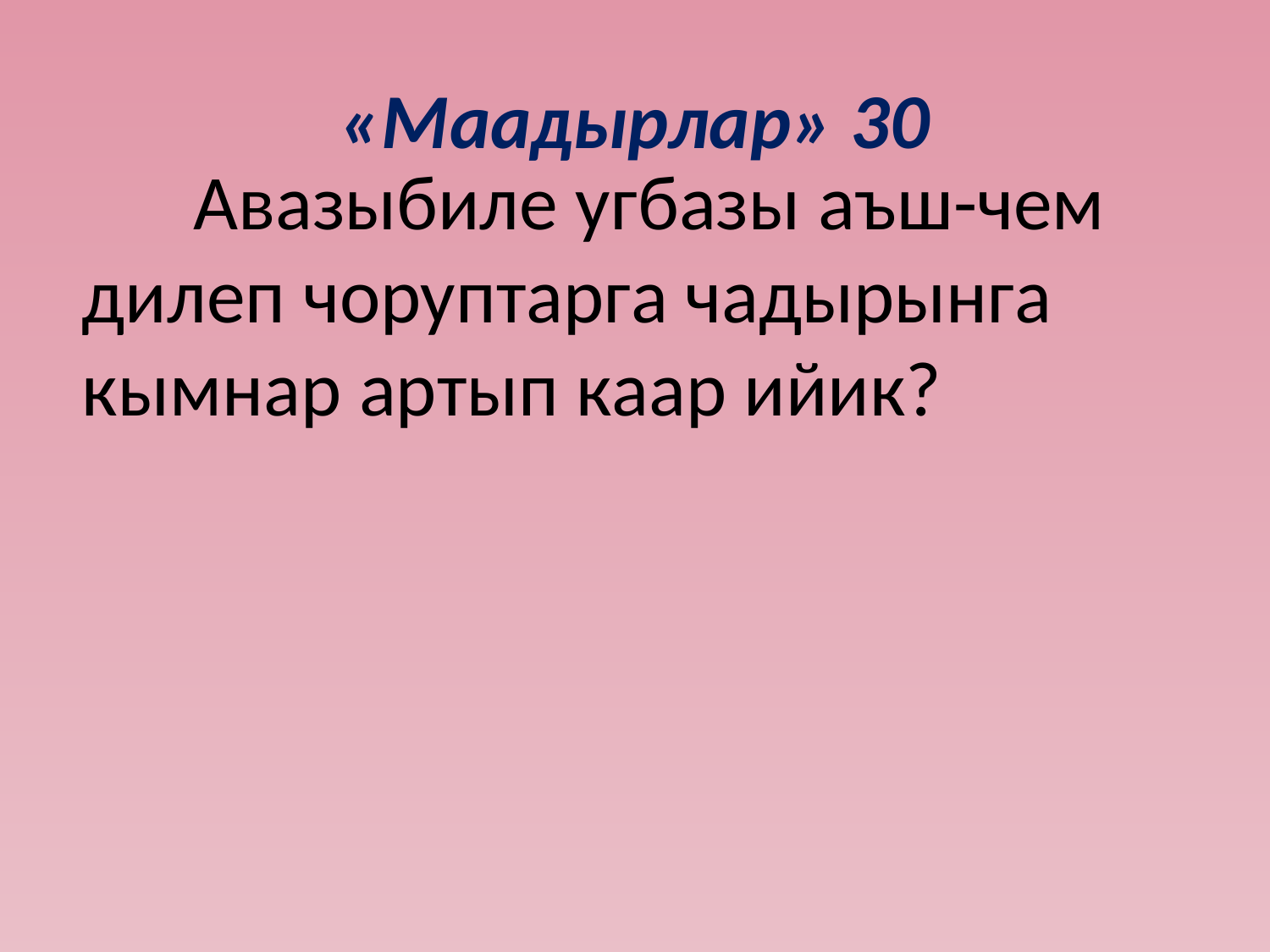

# «Маадырлар» 30
       Авазыбиле угбазы аъш-чем дилеп чоруптарга чадырынга кымнар артып каар ийик?